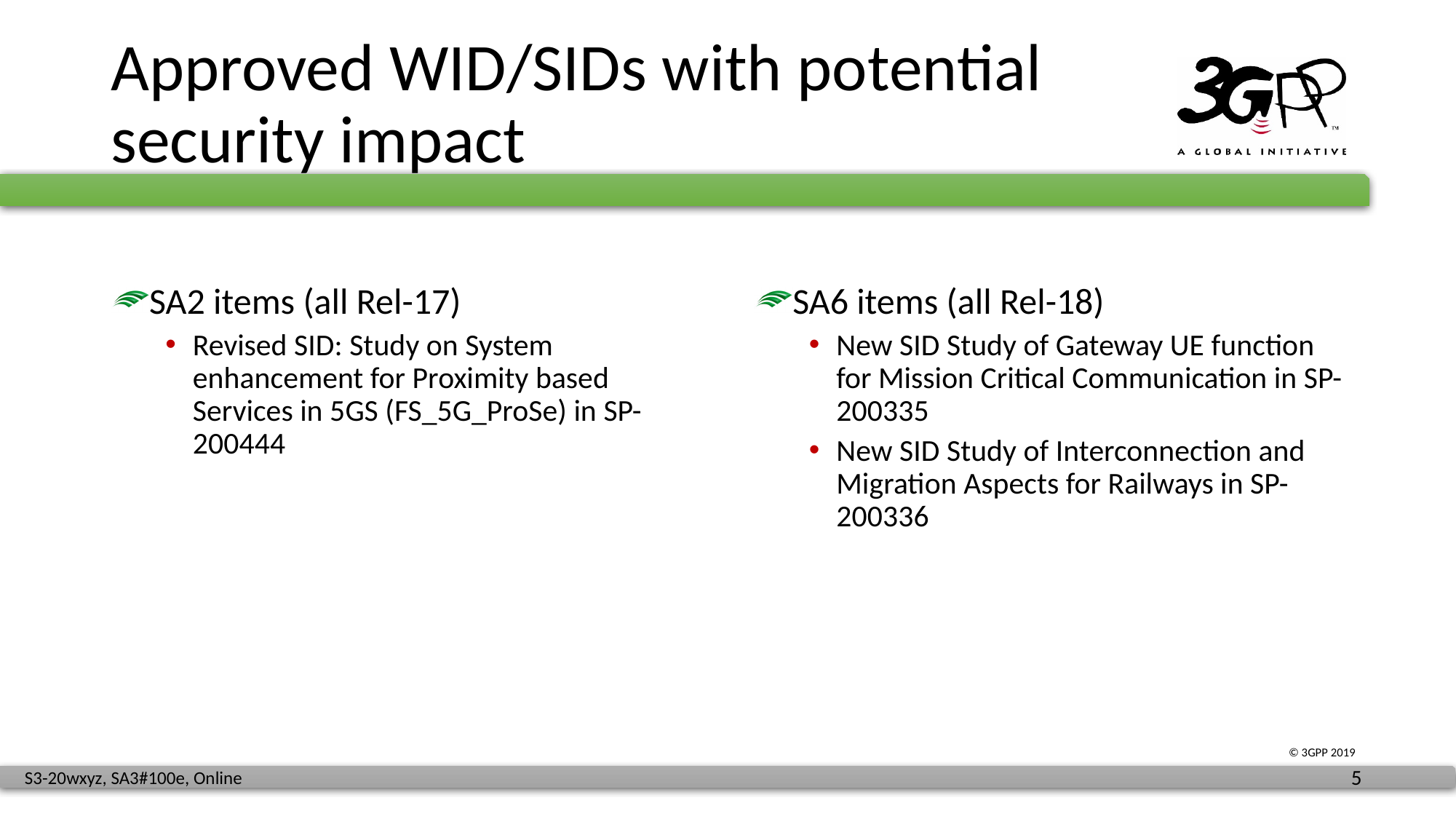

# Approved WID/SIDs with potential security impact

SA2 items (all Rel-17)
Revised SID: Study on System enhancement for Proximity based Services in 5GS (FS_5G_ProSe) in SP-200444

SA6 items (all Rel-18)
New SID Study of Gateway UE function for Mission Critical Communication in SP-200335
New SID Study of Interconnection and Migration Aspects for Railways in SP-200336